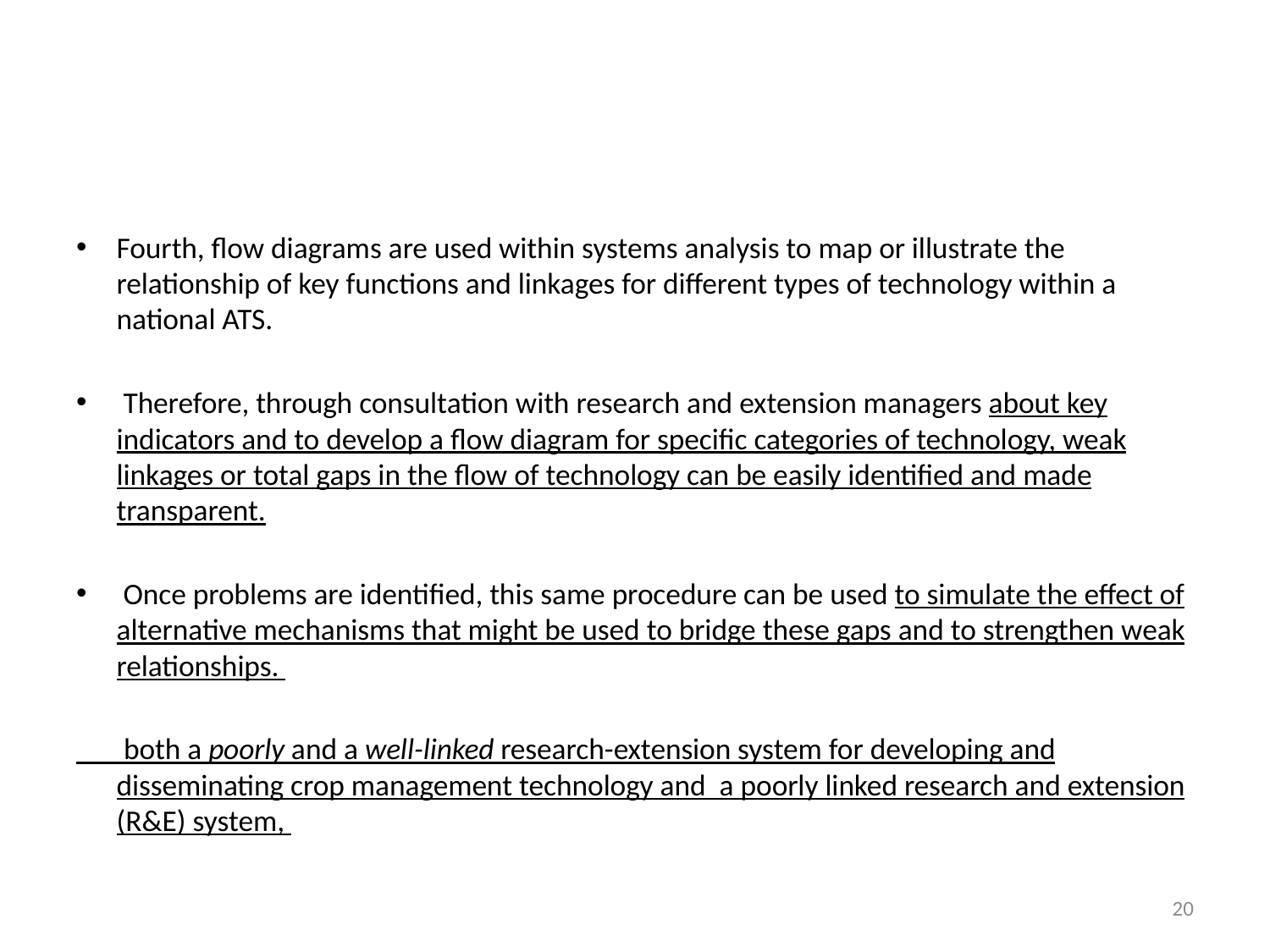

#
Fourth, flow diagrams are used within systems analysis to map or illustrate the relationship of key functions and linkages for different types of technology within a national ATS.

 Therefore, through consultation with research and extension managers about key indicators and to develop a flow diagram for specific categories of technology, weak linkages or total gaps in the flow of technology can be easily identified and made transparent.

 Once problems are identified, this same procedure can be used to simulate the effect of alternative mechanisms that might be used to bridge these gaps and to strengthen weak relationships.

       both a poorly and a well-linked research-extension system for developing and disseminating crop management technology and  a poorly linked research and extension (R&E) system,

20